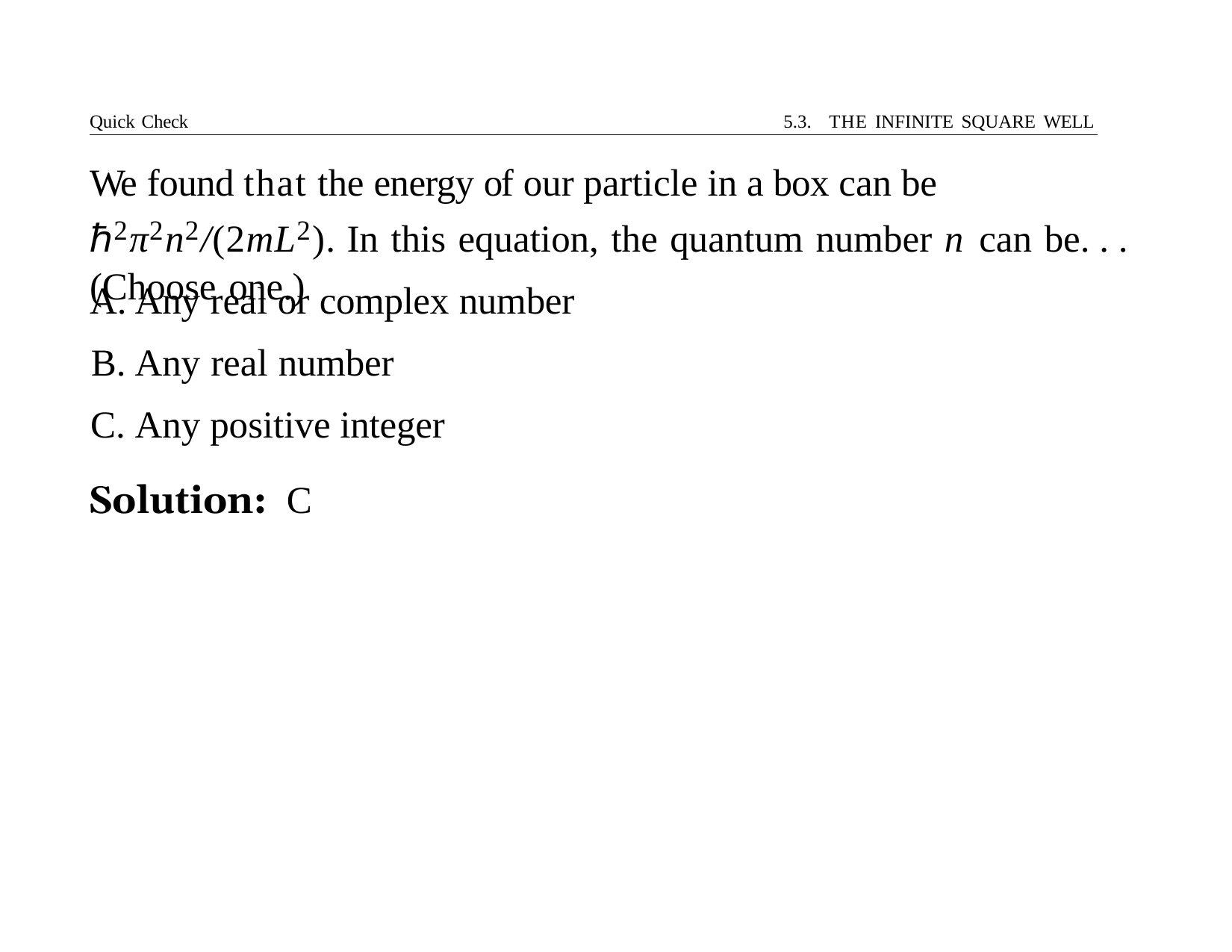

Quick Check	5.3.  THE INFINITE SQUARE WELL

# We found that the energy of our particle in a box can be ℏ2π2n2/(2mL2). In this equation, the quantum number n can be. . . (Choose one.)
Any real or complex number
Any real number
Any positive integer
Solution:	C